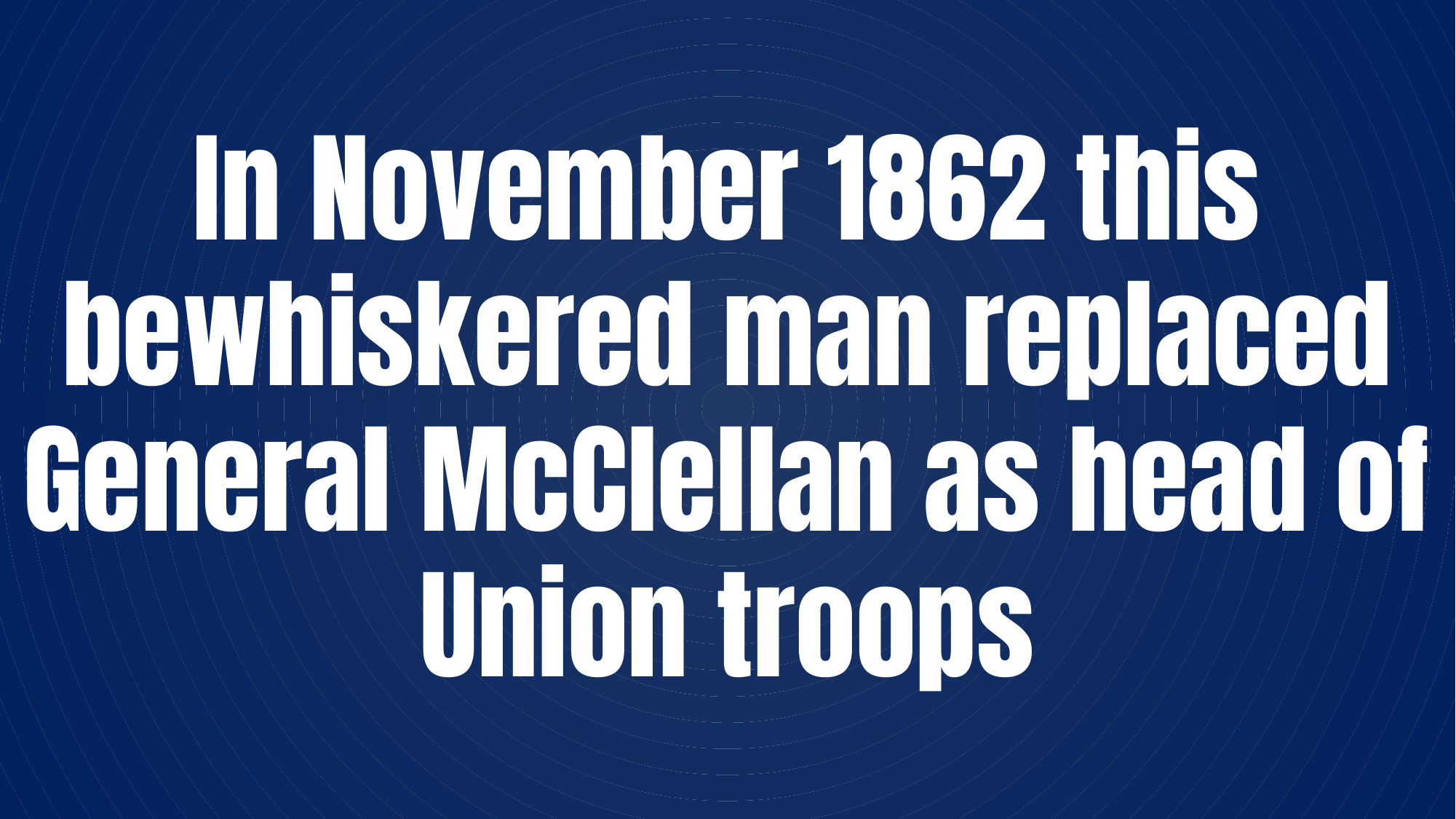

In November 1862 this bewhiskered man replaced General McClellan as head of Union troops